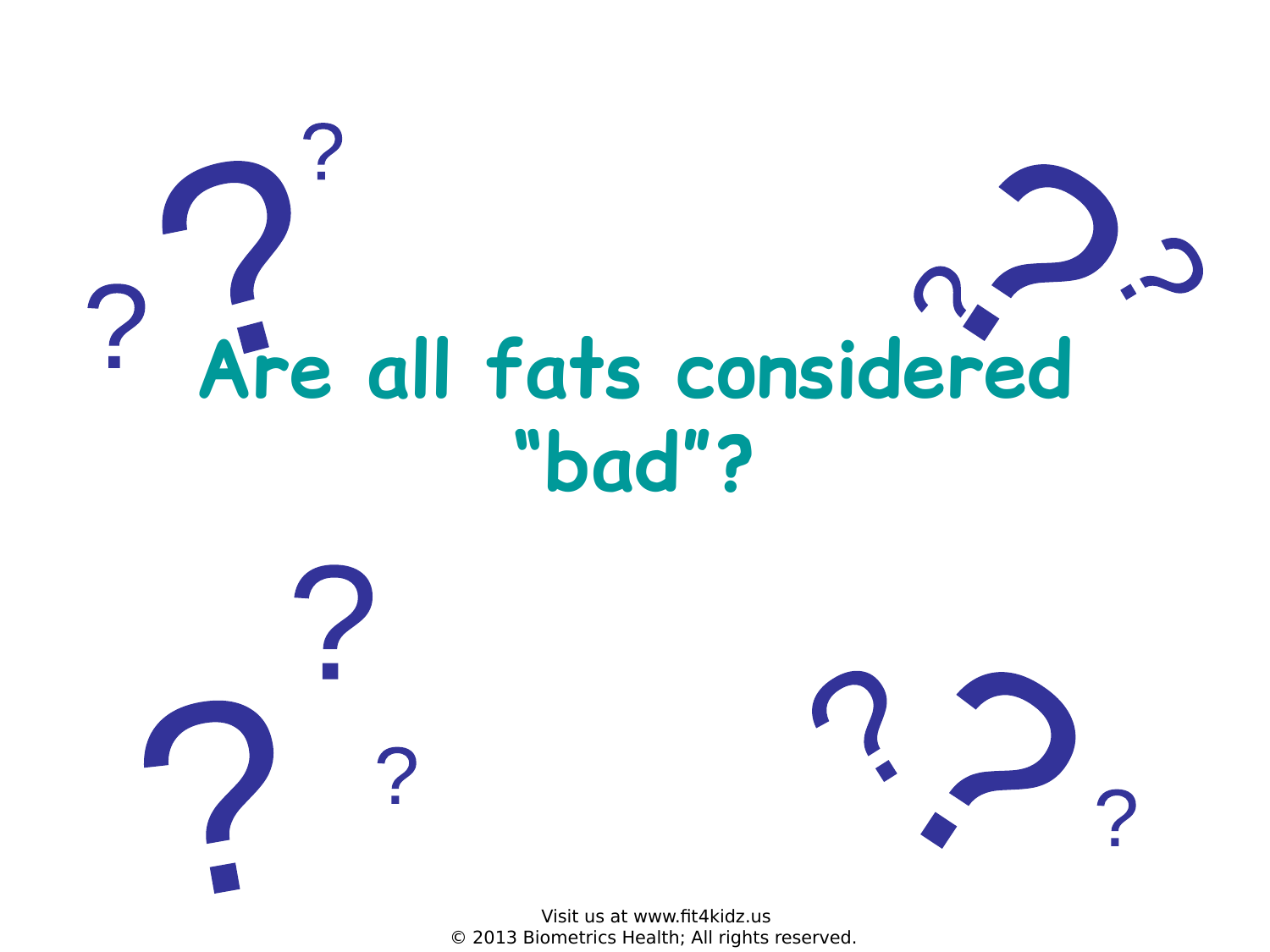

?
?
?
?
?
?
# Are all fats considered “bad”?
?
?
?
?
?
?
Visit us at www.fit4kidz.us
© 2013 Biometrics Health; All rights reserved.